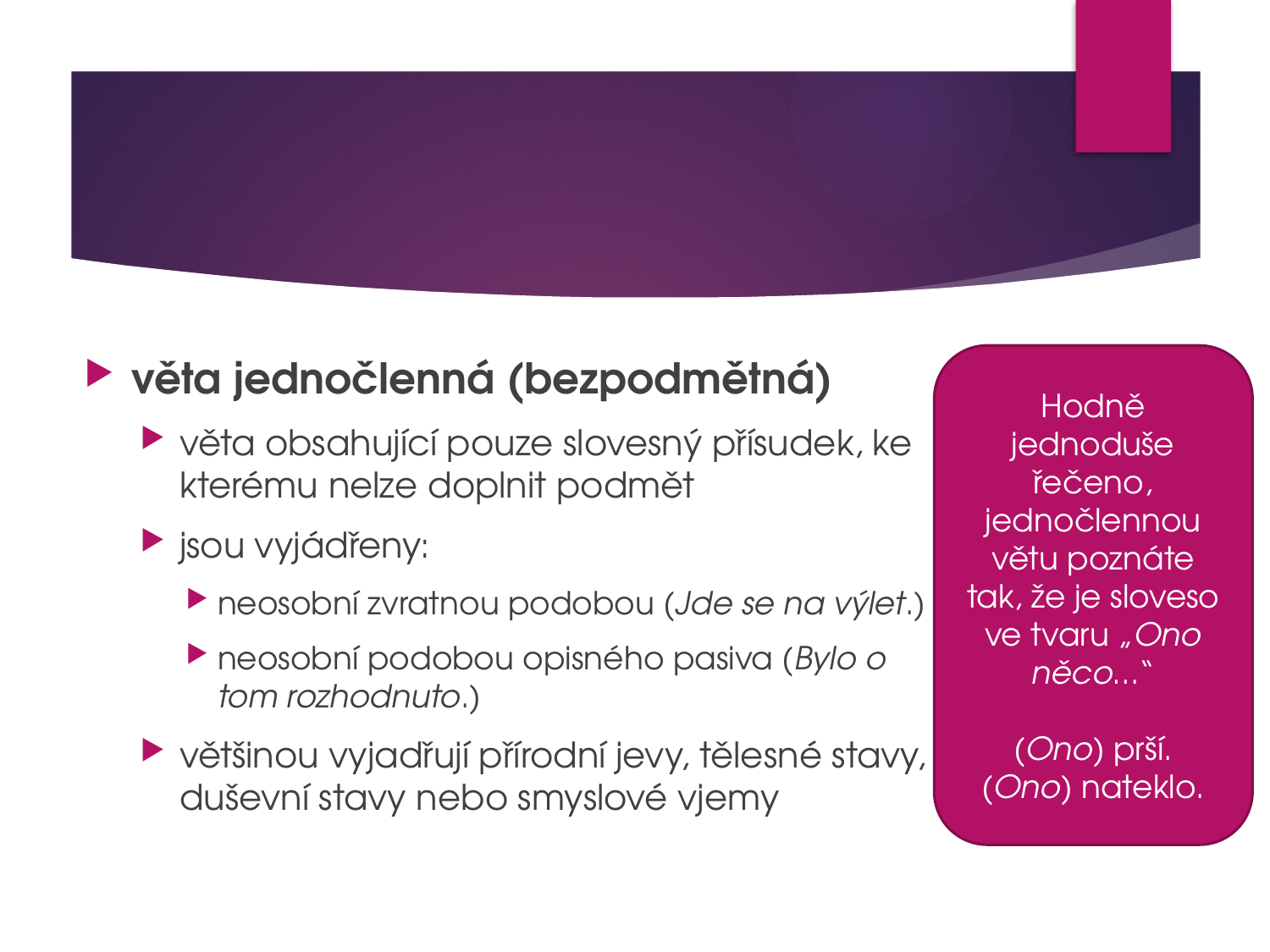

#
věta jednočlenná (bezpodmětná)
věta obsahující pouze slovesný přísudek, ke kterému nelze doplnit podmět
jsou vyjádřeny:
neosobní zvratnou podobou (Jde se na výlet.)
neosobní podobou opisného pasiva (Bylo o tom rozhodnuto.)
většinou vyjadřují přírodní jevy, tělesné stavy, duševní stavy nebo smyslové vjemy
Hodně jednoduše řečeno, jednočlennou větu poznáte tak, že je sloveso ve tvaru „Ono něco…“

(Ono) prší.
(Ono) nateklo.